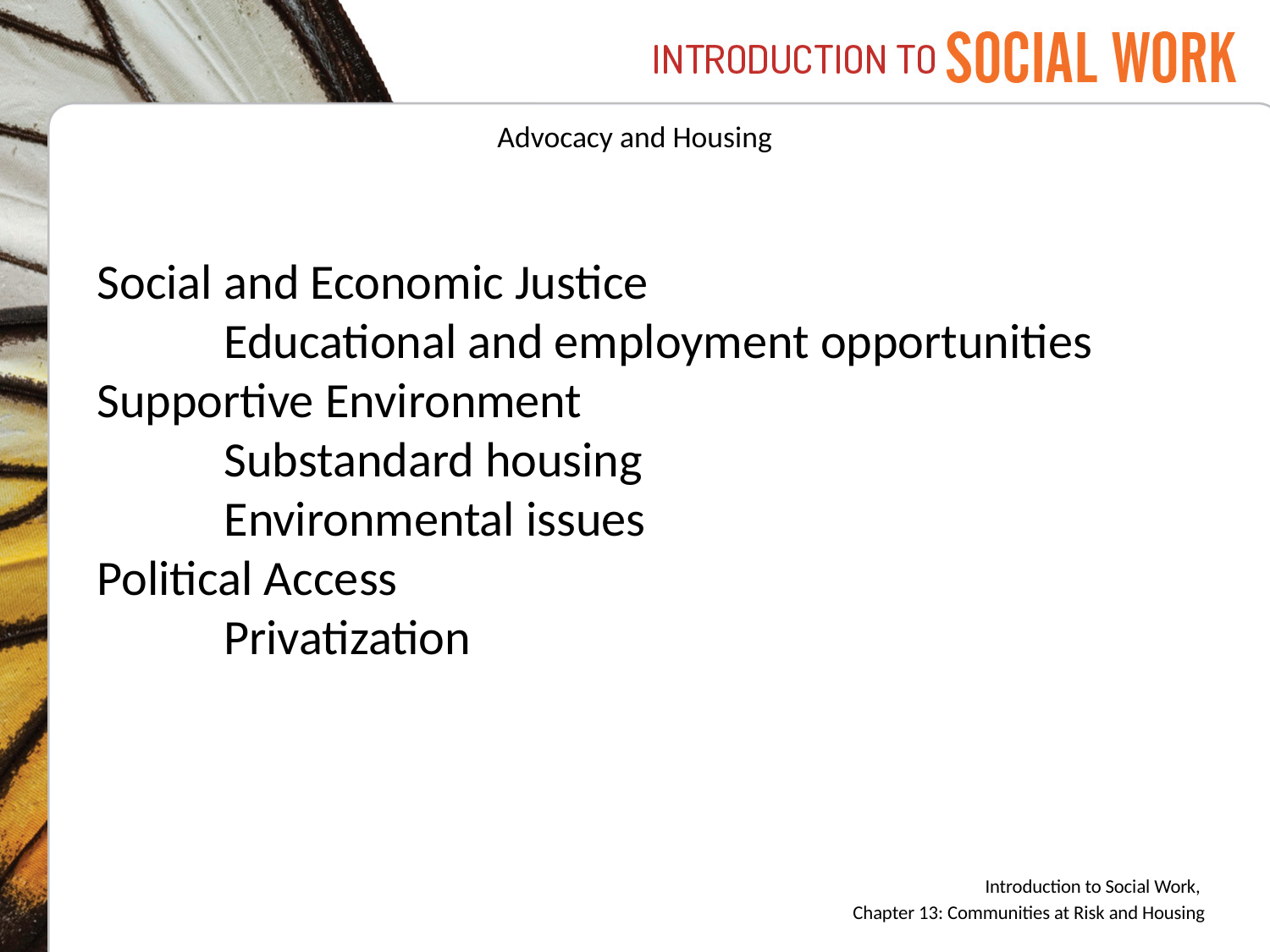

# Advocacy and Housing

Social and Economic Justice
	Educational and employment opportunities
Supportive Environment
	Substandard housing
	Environmental issues
Political Access
	Privatization

Introduction to Social Work,
Chapter 13: Communities at Risk and Housing